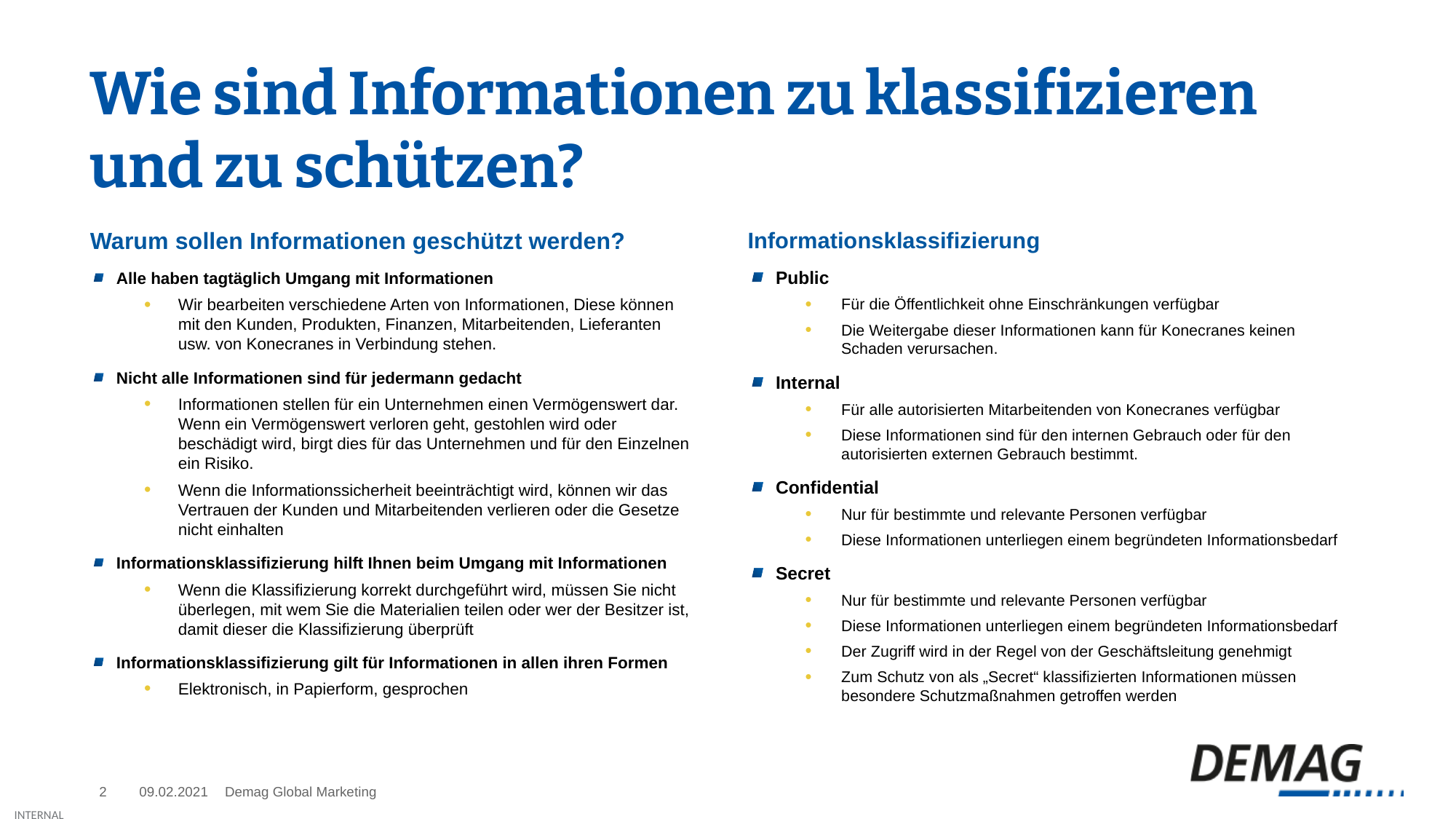

# Wie sind Informationen zu klassifizieren und zu schützen?

Warum sollen Informationen geschützt werden?
Alle haben tagtäglich Umgang mit Informationen
Wir bearbeiten verschiedene Arten von Informationen, Diese können mit den Kunden, Produkten, Finanzen, Mitarbeitenden, Lieferanten usw. von Konecranes in Verbindung stehen.
Nicht alle Informationen sind für jedermann gedacht
Informationen stellen für ein Unternehmen einen Vermögenswert dar. Wenn ein Vermögenswert verloren geht, gestohlen wird oder beschädigt wird, birgt dies für das Unternehmen und für den Einzelnen ein Risiko.
Wenn die Informationssicherheit beeinträchtigt wird, können wir das Vertrauen der Kunden und Mitarbeitenden verlieren oder die Gesetze nicht einhalten
Informationsklassifizierung hilft Ihnen beim Umgang mit Informationen
Wenn die Klassifizierung korrekt durchgeführt wird, müssen Sie nicht überlegen, mit wem Sie die Materialien teilen oder wer der Besitzer ist, damit dieser die Klassifizierung überprüft
Informationsklassifizierung gilt für Informationen in allen ihren Formen
Elektronisch, in Papierform, gesprochen

Informationsklassifizierung
Public
Für die Öffentlichkeit ohne Einschränkungen verfügbar
Die Weitergabe dieser Informationen kann für Konecranes keinen Schaden verursachen.
Internal
Für alle autorisierten Mitarbeitenden von Konecranes verfügbar
Diese Informationen sind für den internen Gebrauch oder für den autorisierten externen Gebrauch bestimmt.
Confidential
Nur für bestimmte und relevante Personen verfügbar
Diese Informationen unterliegen einem begründeten Informationsbedarf
Secret
Nur für bestimmte und relevante Personen verfügbar
Diese Informationen unterliegen einem begründeten Informationsbedarf
Der Zugriff wird in der Regel von der Geschäftsleitung genehmigt
Zum Schutz von als „Secret“ klassifizierten Informationen müssen besondere Schutzmaßnahmen getroffen werden

2
09.02.2021
Demag Global Marketing